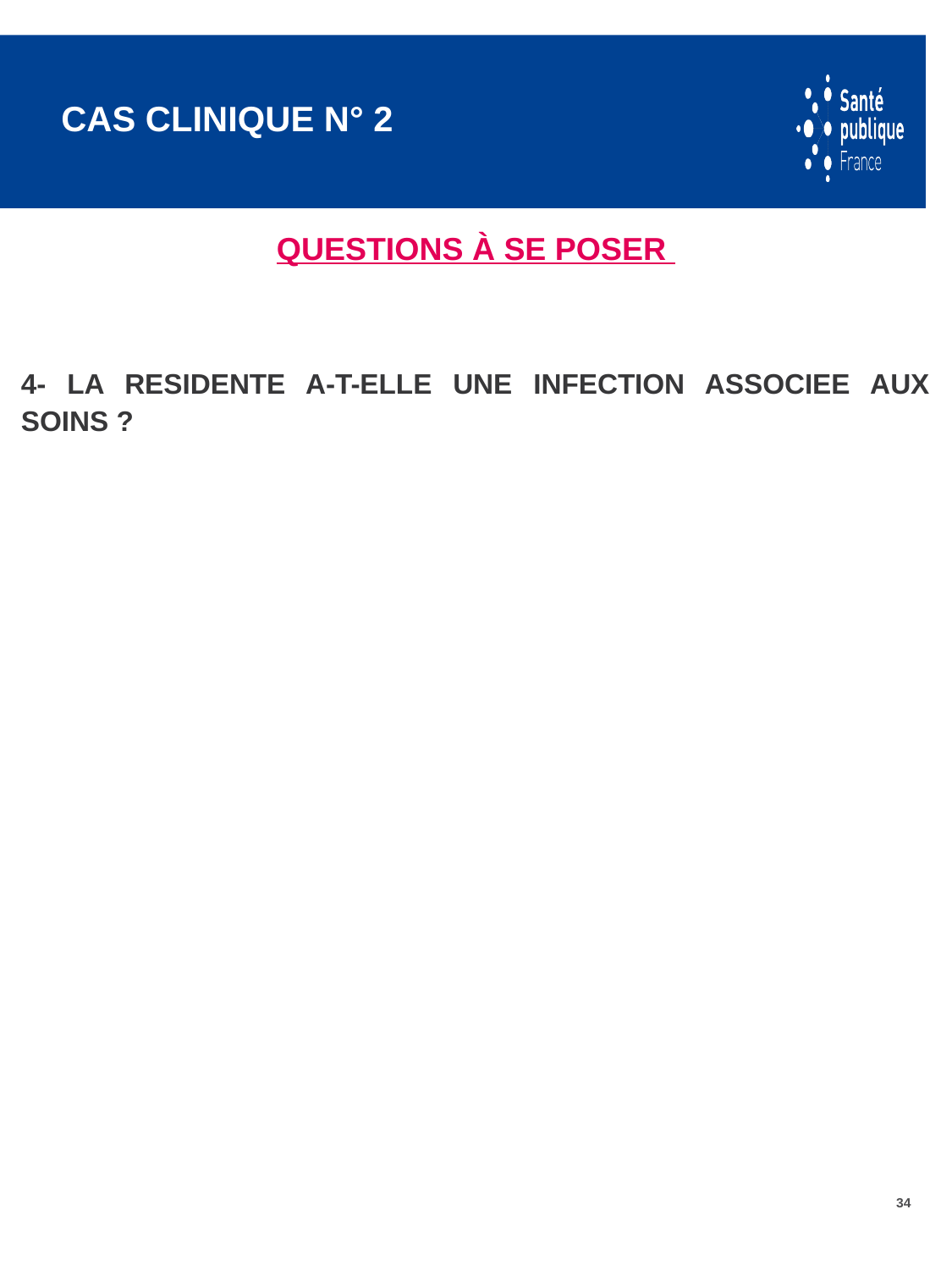

# Cas clinique n° 2
Questions à se poser

4- LA RESIDENTE A-T-ELLE UNE INFECTION ASSOCIEE aux soins ?